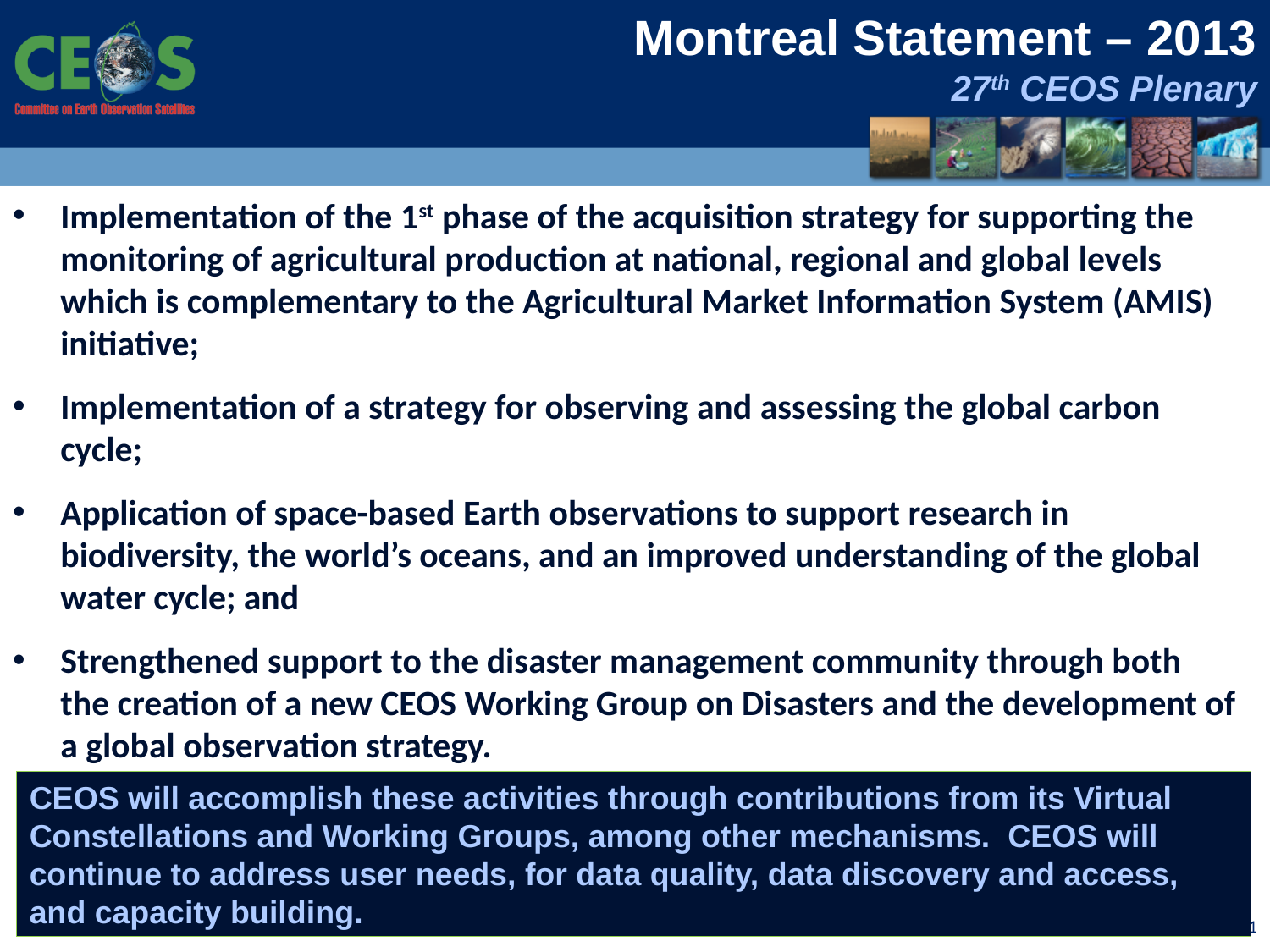

# Montreal Statement – 2013 27th CEOS Plenary
Implementation of the 1st phase of the acquisition strategy for supporting the monitoring of agricultural production at national, regional and global levels which is complementary to the Agricultural Market Information System (AMIS) initiative;
Implementation of a strategy for observing and assessing the global carbon cycle;
Application of space-based Earth observations to support research in biodiversity, the world’s oceans, and an improved understanding of the global water cycle; and
Strengthened support to the disaster management community through both the creation of a new CEOS Working Group on Disasters and the development of a global observation strategy.
CEOS will accomplish these activities through contributions from its Virtual Constellations and Working Groups, among other mechanisms.  CEOS will continue to address user needs, for data quality, data discovery and access, and capacity building.
11